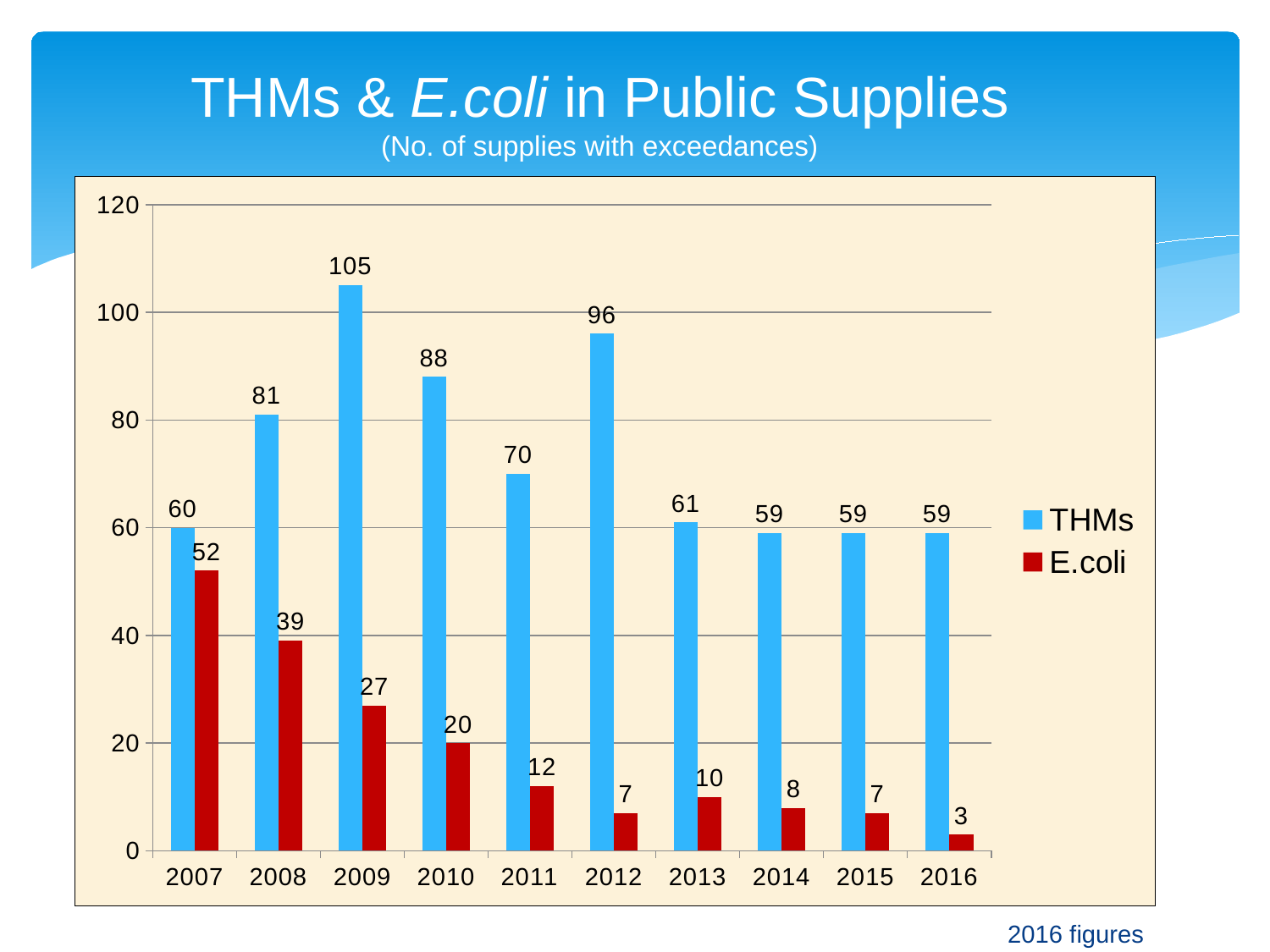

# THMs & E.coli in Public Supplies (No. of supplies with exceedances)

### Chart

| Category | THMs | E.coli |
|---|---|---|
| 2007 | 60.0 | 52.0 |
| 2008 | 81.0 | 39.0 |
| 2009 | 105.0 | 27.0 |
| 2010 | 88.0 | 20.0 |
| 2011 | 70.0 | 12.0 |
| 2012 | 96.0 | 7.0 |
| 2013 | 61.0 | 10.0 |
| 2014 | 59.0 | 8.0 |
| 2015 | 59.0 | 7.0 |
| 2016 | 59.0 | 3.0 |
2016 figures provisional